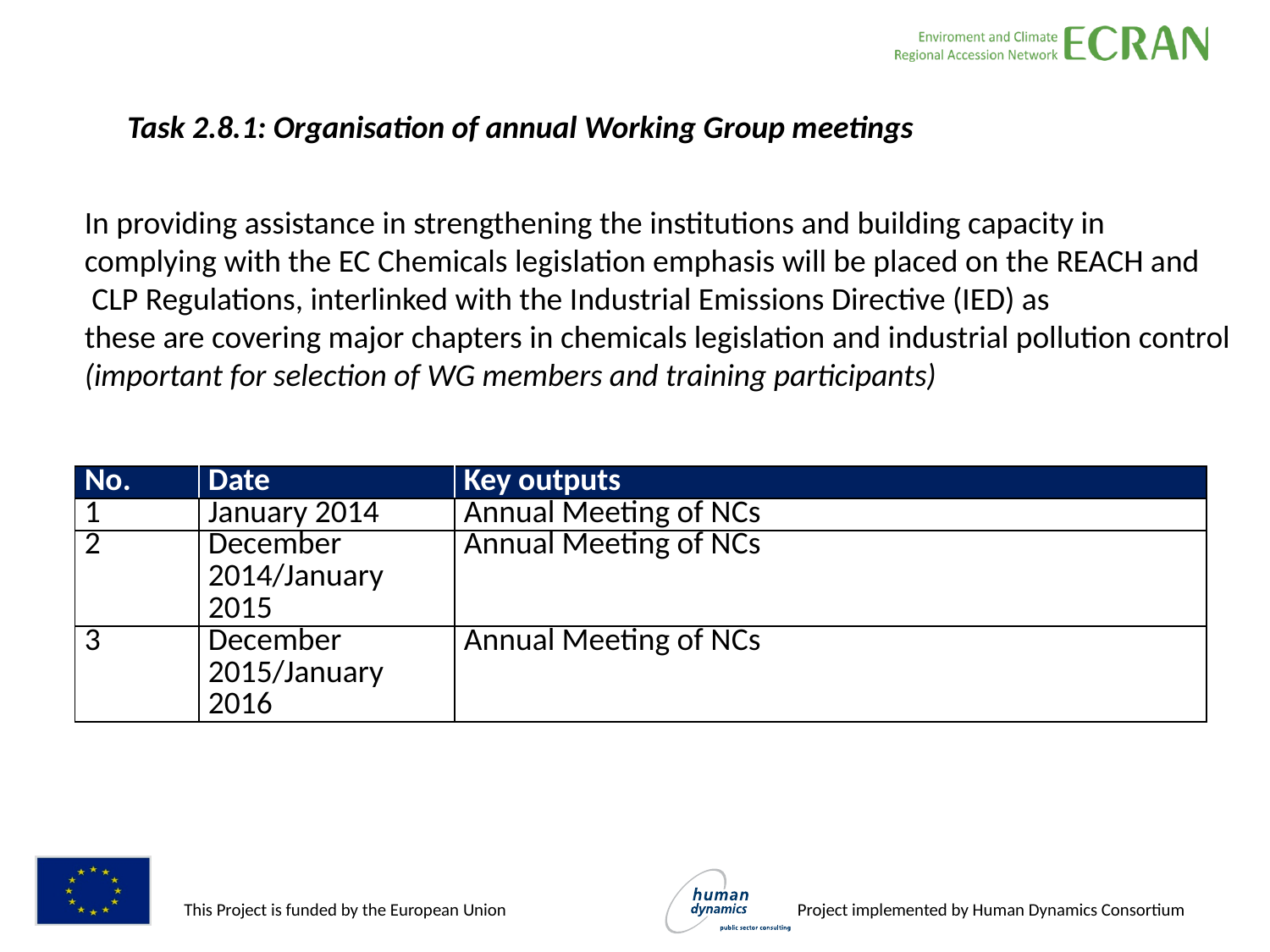

Task 2.8.1: Organisation of annual Working Group meetings
In providing assistance in strengthening the institutions and building capacity in
complying with the EC Chemicals legislation emphasis will be placed on the REACH and
 CLP Regulations, interlinked with the Industrial Emissions Directive (IED) as
these are covering major chapters in chemicals legislation and industrial pollution control
(important for selection of WG members and training participants)

#
| No. | Date | Key outputs |
| --- | --- | --- |
| 1 | January 2014 | Annual Meeting of NCs |
| 2 | December 2014/January 2015 | Annual Meeting of NCs |
| 3 | December 2015/January 2016 | Annual Meeting of NCs |